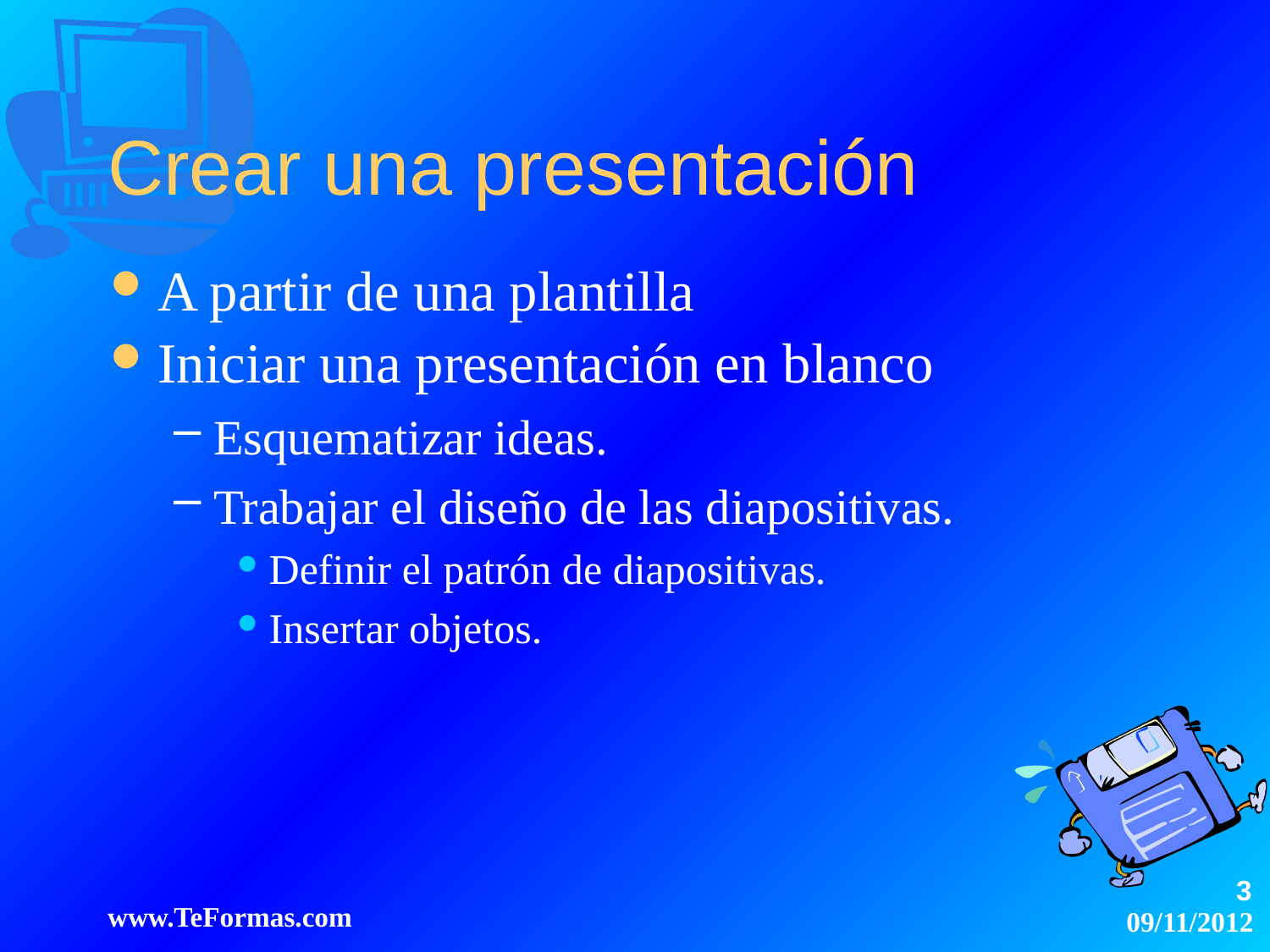

# Crear una presentación
A partir de una plantilla
Iniciar una presentación en blanco
Esquematizar ideas.
Trabajar el diseño de las diapositivas.
Definir el patrón de diapositivas.
Insertar objetos.
3
www.TeFormas.com
09/11/2012